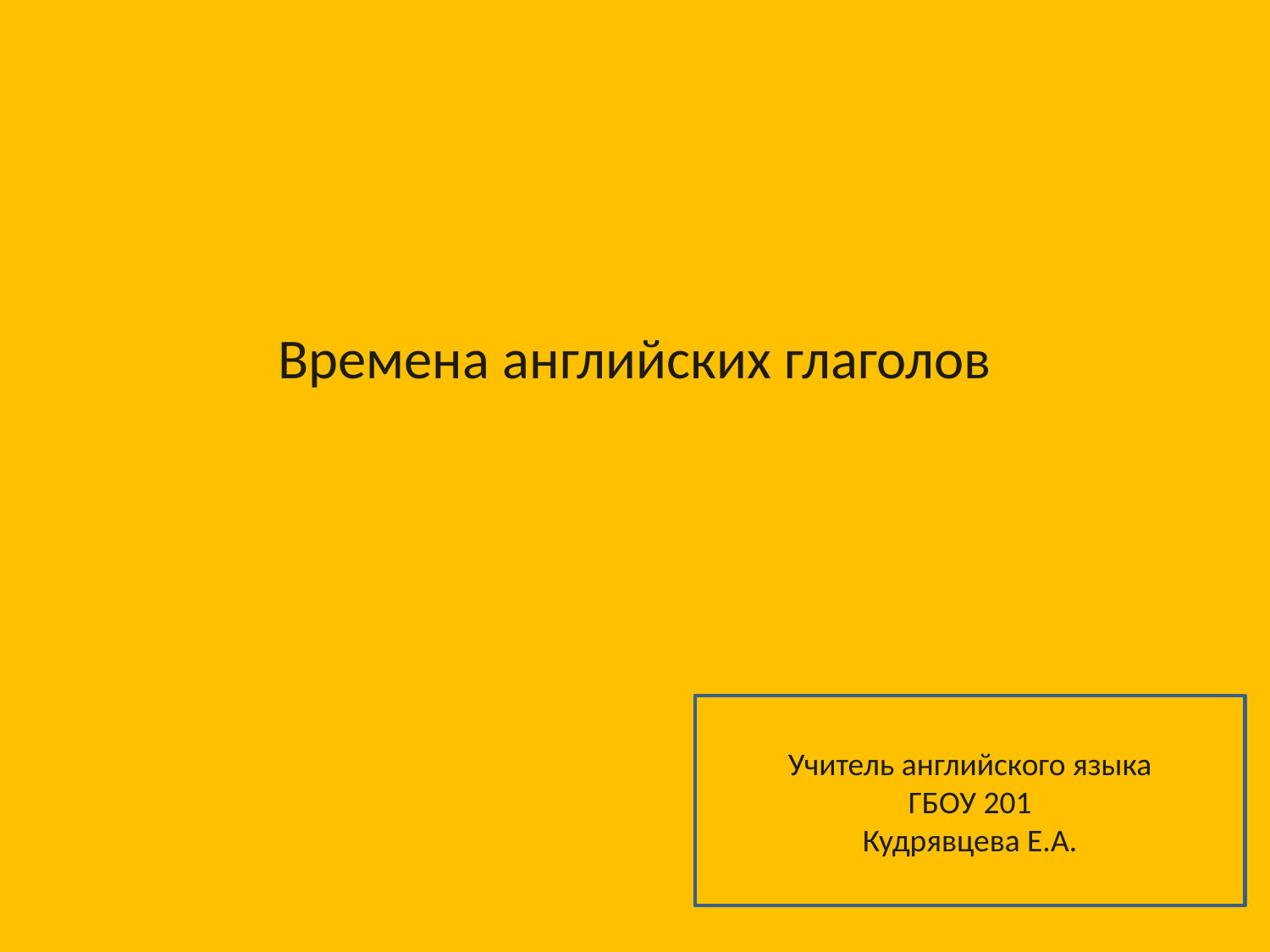

Времена английских глаголов

# Времена английских глаголов:
Учитель английского языка
ГБОУ 201
Кудрявцева Е.А.